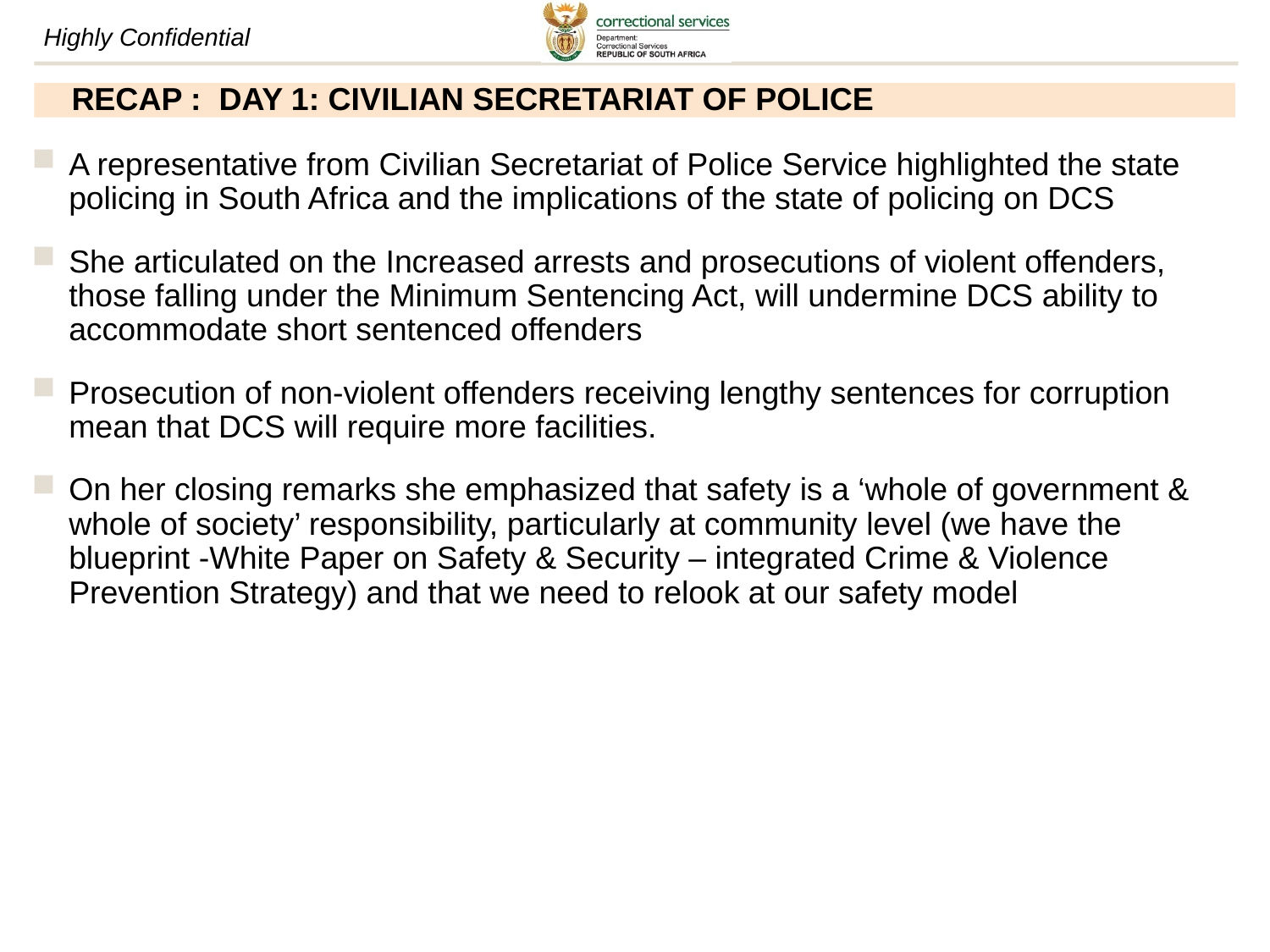

# RECAP :  DAY 1: CIVILIAN SECRETARIAT OF POLICE
A representative from Civilian Secretariat of Police Service highlighted the state policing in South Africa and the implications of the state of policing on DCS
She articulated on the Increased arrests and prosecutions of violent offenders, those falling under the Minimum Sentencing Act, will undermine DCS ability to accommodate short sentenced offenders
Prosecution of non-violent offenders receiving lengthy sentences for corruption mean that DCS will require more facilities.
On her closing remarks she emphasized that safety is a ‘whole of government & whole of society’ responsibility, particularly at community level (we have the blueprint -White Paper on Safety & Security – integrated Crime & Violence Prevention Strategy) and that we need to relook at our safety model